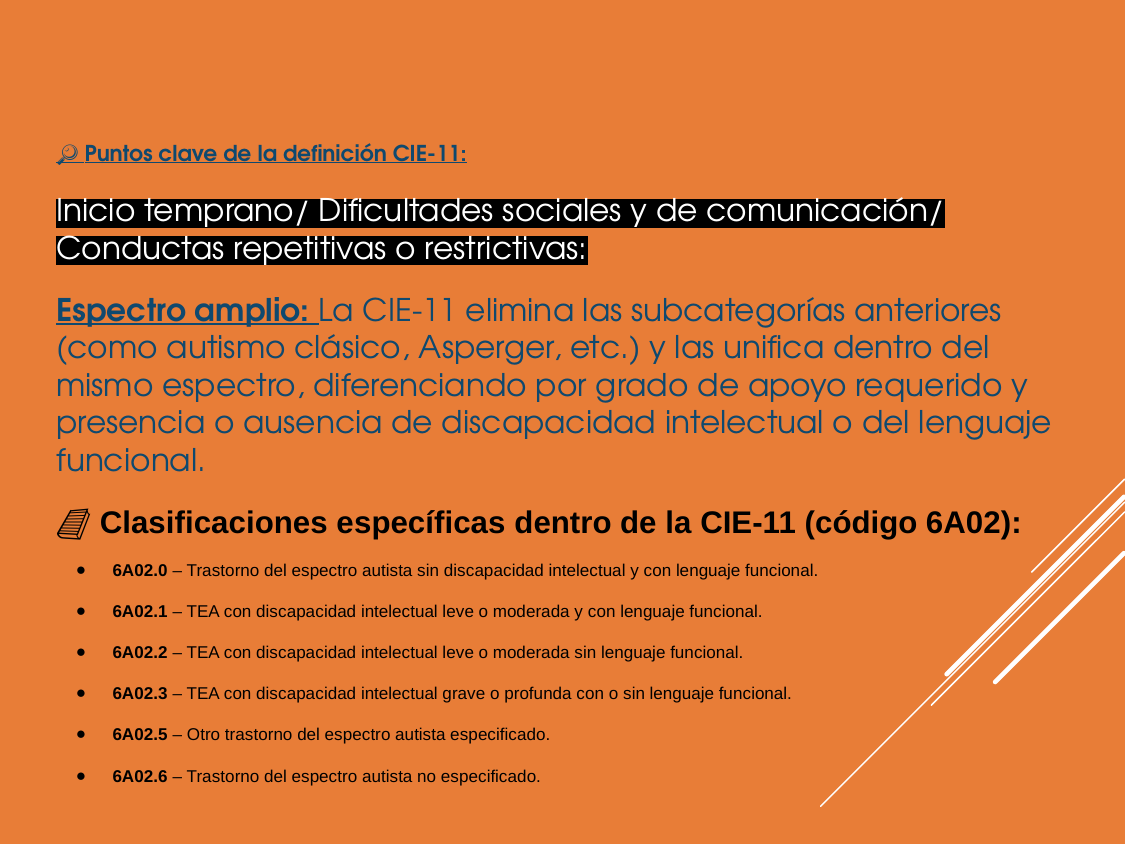

🔎 Puntos clave de la definición CIE-11:
Inicio temprano/ Dificultades sociales y de comunicación/ Conductas repetitivas o restrictivas:
Espectro amplio: La CIE-11 elimina las subcategorías anteriores (como autismo clásico, Asperger, etc.) y las unifica dentro del mismo espectro, diferenciando por grado de apoyo requerido y presencia o ausencia de discapacidad intelectual o del lenguaje funcional.
📘 Clasificaciones específicas dentro de la CIE‑11 (código 6A02):
6A02.0 – Trastorno del espectro autista sin discapacidad intelectual y con lenguaje funcional.
6A02.1 – TEA con discapacidad intelectual leve o moderada y con lenguaje funcional.
6A02.2 – TEA con discapacidad intelectual leve o moderada sin lenguaje funcional.
6A02.3 – TEA con discapacidad intelectual grave o profunda con o sin lenguaje funcional.
6A02.5 – Otro trastorno del espectro autista especificado.
6A02.6 – Trastorno del espectro autista no especificado.